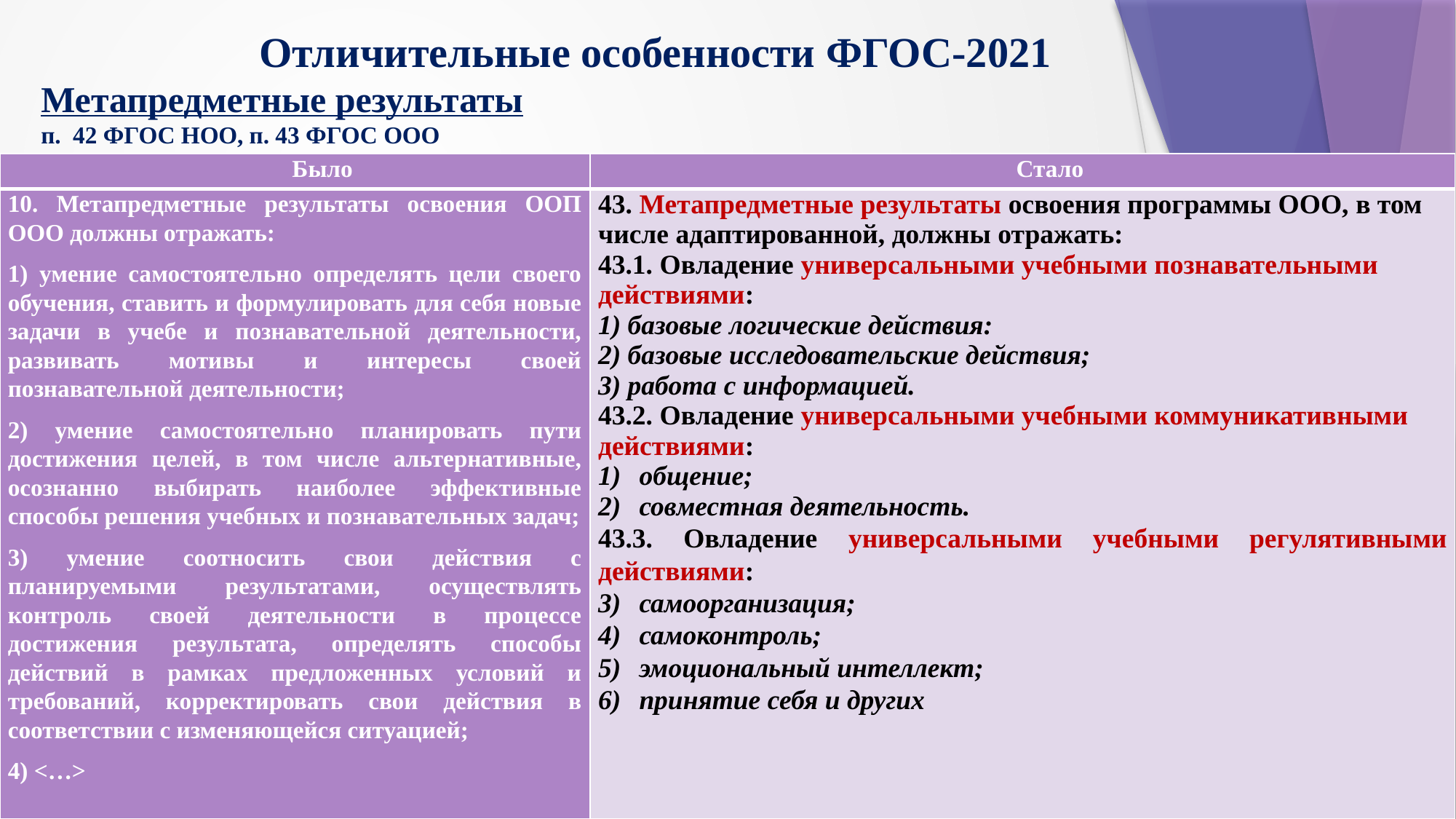

# Отличительные особенности ФГОС-2021 Метапредметные результаты п.  42 ФГОС НОО, п. 43 ФГОС ООО
| Было | Стало |
| --- | --- |
| 10. Метапредметные результаты освоения ООП ООО должны отражать: 1) умение самостоятельно определять цели своего обучения, ставить и формулировать для себя новые задачи в учебе и познавательной деятельности, развивать мотивы и интересы своей познавательной деятельности; 2) умение самостоятельно планировать пути достижения целей, в том числе альтернативные, осознанно выбирать наиболее эффективные способы решения учебных и познавательных задач; 3) умение соотносить свои действия с планируемыми результатами, осуществлять контроль своей деятельности в процессе достижения результата, определять способы действий в рамках предложенных условий и требований, корректировать свои действия в соответствии с изменяющейся ситуацией; 4) <…> | 43. Метапредметные результаты освоения программы ООО, в том числе адаптированной, должны отражать: 43.1. Овладение универсальными учебными познавательными действиями: 1) базовые логические действия: 2) базовые исследовательские действия; 3) работа с информацией. 43.2. Овладение универсальными учебными коммуникативными действиями: общение; совместная деятельность. 43.3. Овладение универсальными учебными регулятивными действиями: самоорганизация; самоконтроль; эмоциональный интеллект; принятие себя и других |